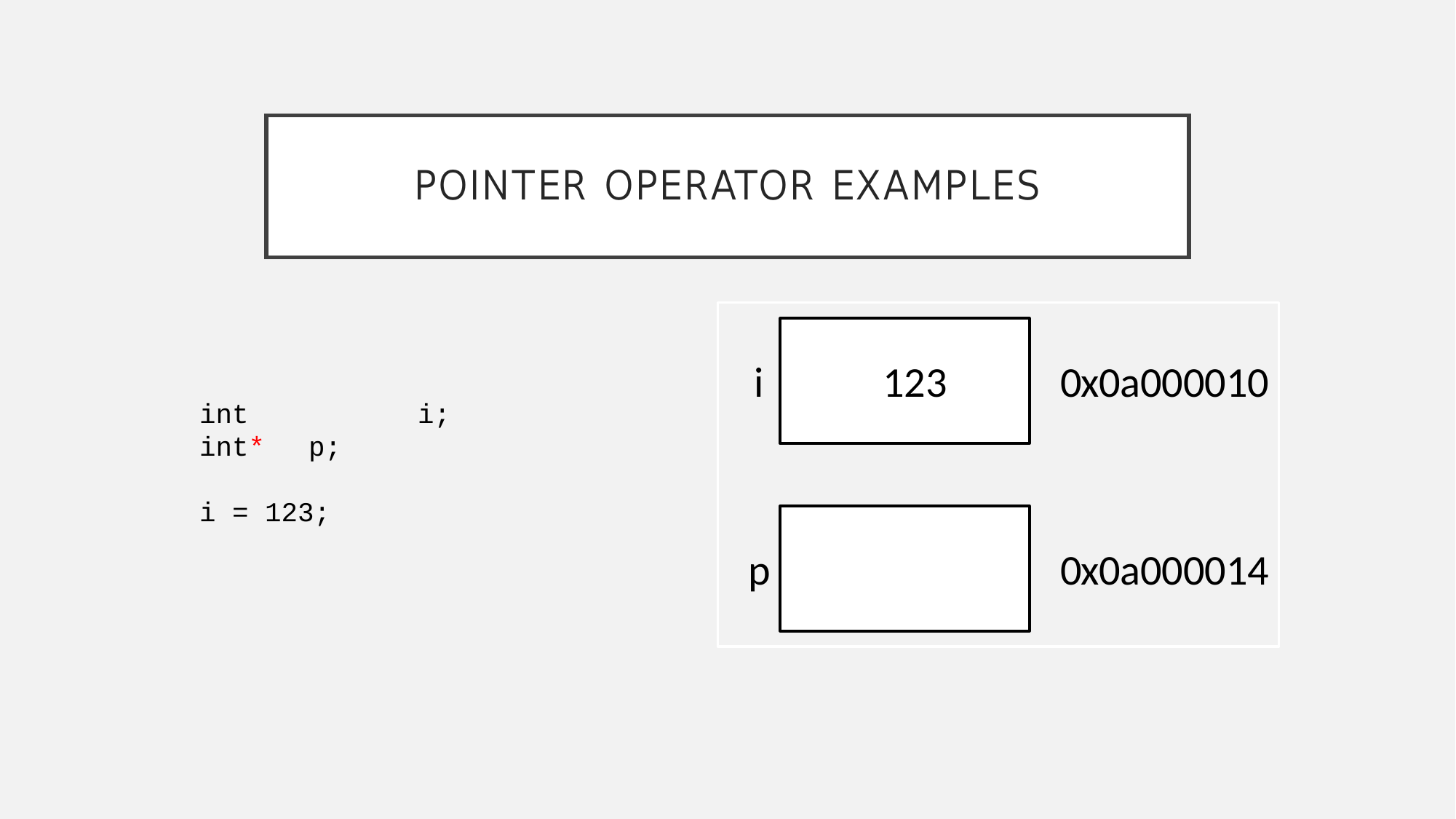

# Pointer Operator Examples

i
123
0
x
0
a
000010

p

0
x
0
a
000014
int		i;
int*	p;

i = 123;